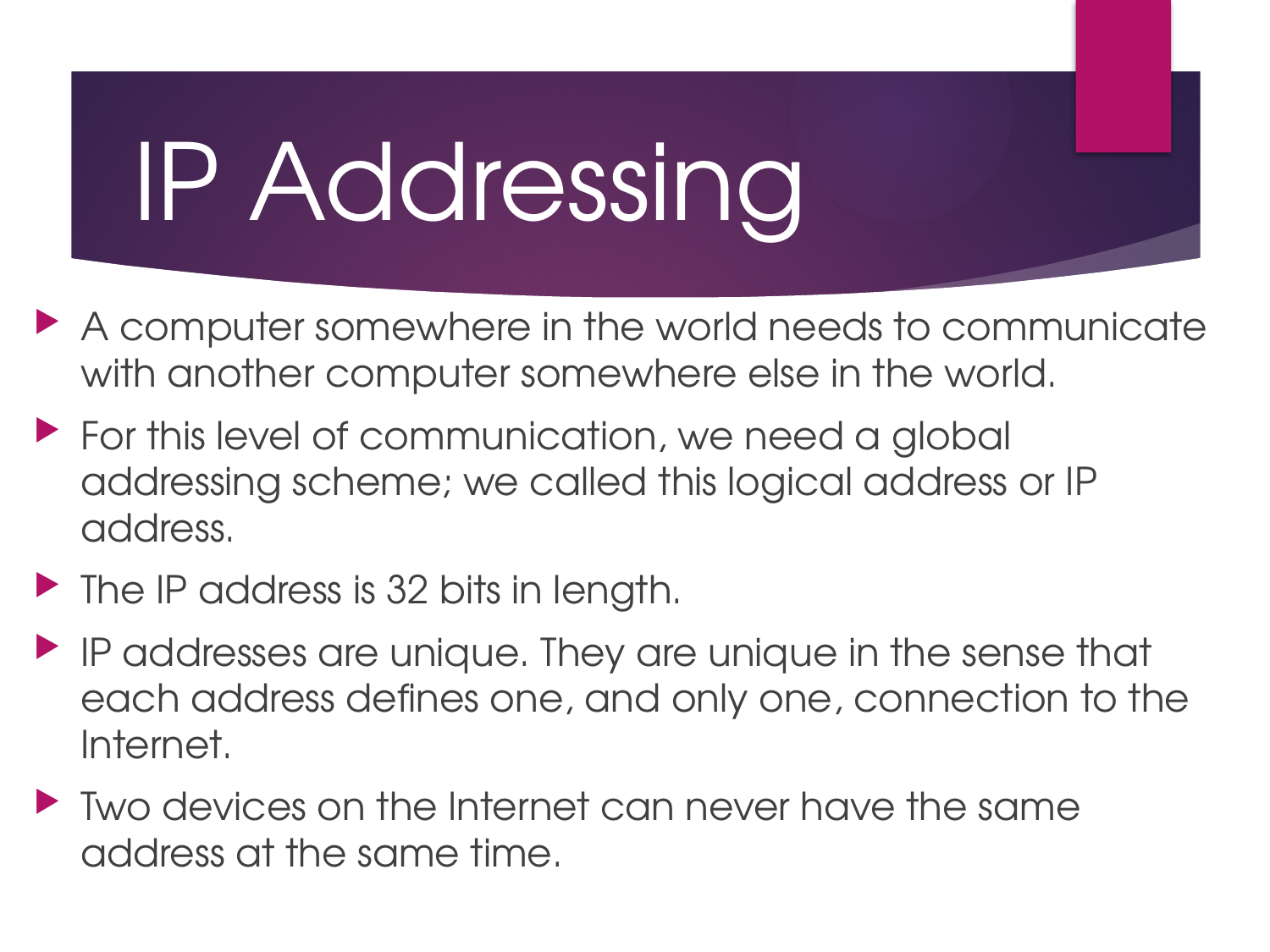

# IP Addressing
A computer somewhere in the world needs to communicate with another computer somewhere else in the world.
For this level of communication, we need a global addressing scheme; we called this logical address or IP address.
The IP address is 32 bits in length.
IP addresses are unique. They are unique in the sense that each address defines one, and only one, connection to the Internet.
Two devices on the Internet can never have the same address at the same time.